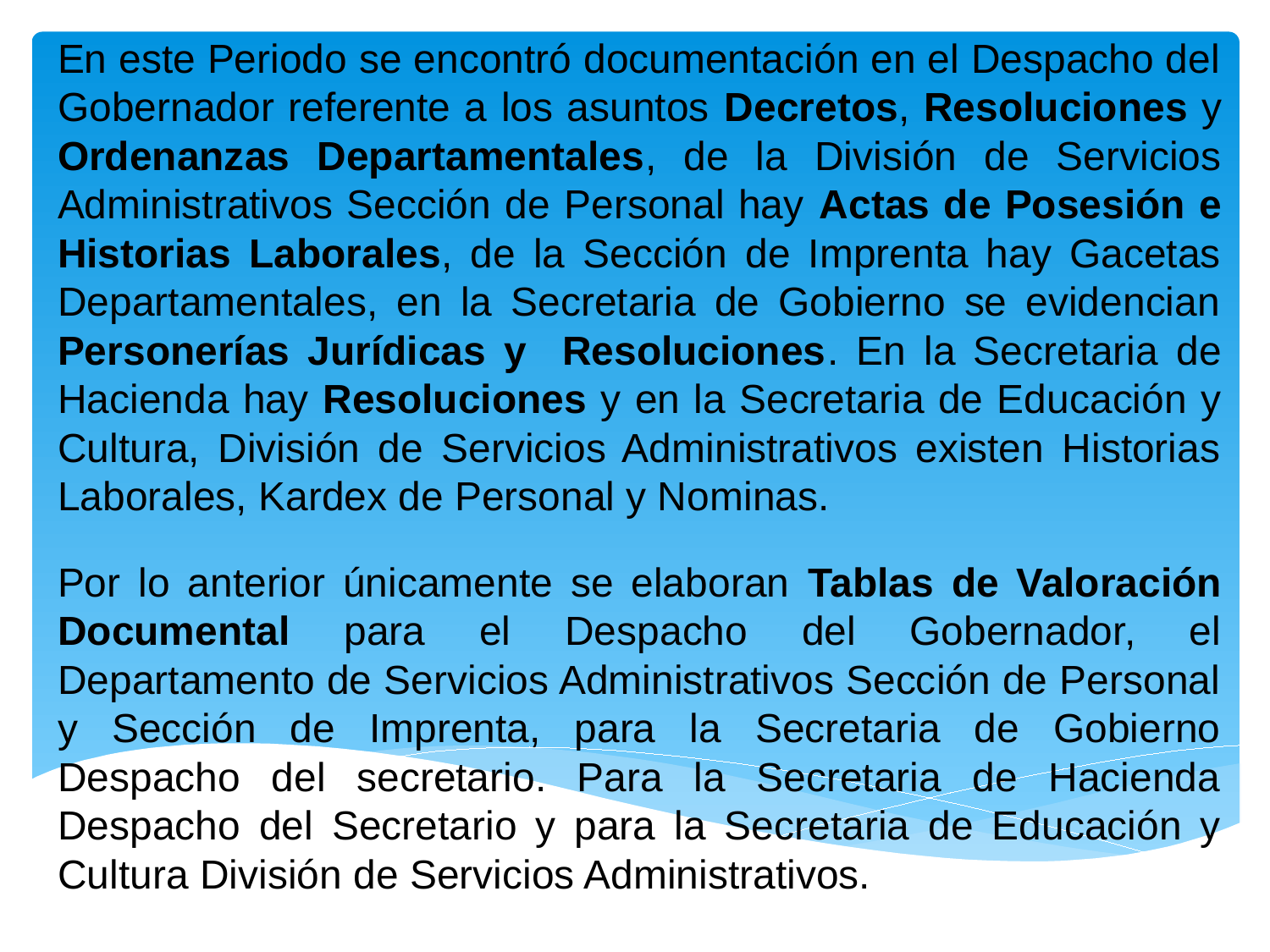

En este Periodo se encontró documentación en el Despacho del Gobernador referente a los asuntos Decretos, Resoluciones y Ordenanzas Departamentales, de la División de Servicios Administrativos Sección de Personal hay Actas de Posesión e Historias Laborales, de la Sección de Imprenta hay Gacetas Departamentales, en la Secretaria de Gobierno se evidencian Personerías Jurídicas y  Resoluciones. En la Secretaria de Hacienda hay Resoluciones y en la Secretaria de Educación y Cultura, División de Servicios Administrativos existen Historias Laborales, Kardex de Personal y Nominas.

Por lo anterior únicamente se elaboran Tablas de Valoración Documental para el Despacho del Gobernador, el Departamento de Servicios Administrativos Sección de Personal y Sección de Imprenta, para la Secretaria de Gobierno Despacho del secretario. Para la Secretaria de Hacienda Despacho del Secretario y para la Secretaria de Educación y Cultura División de Servicios Administrativos.